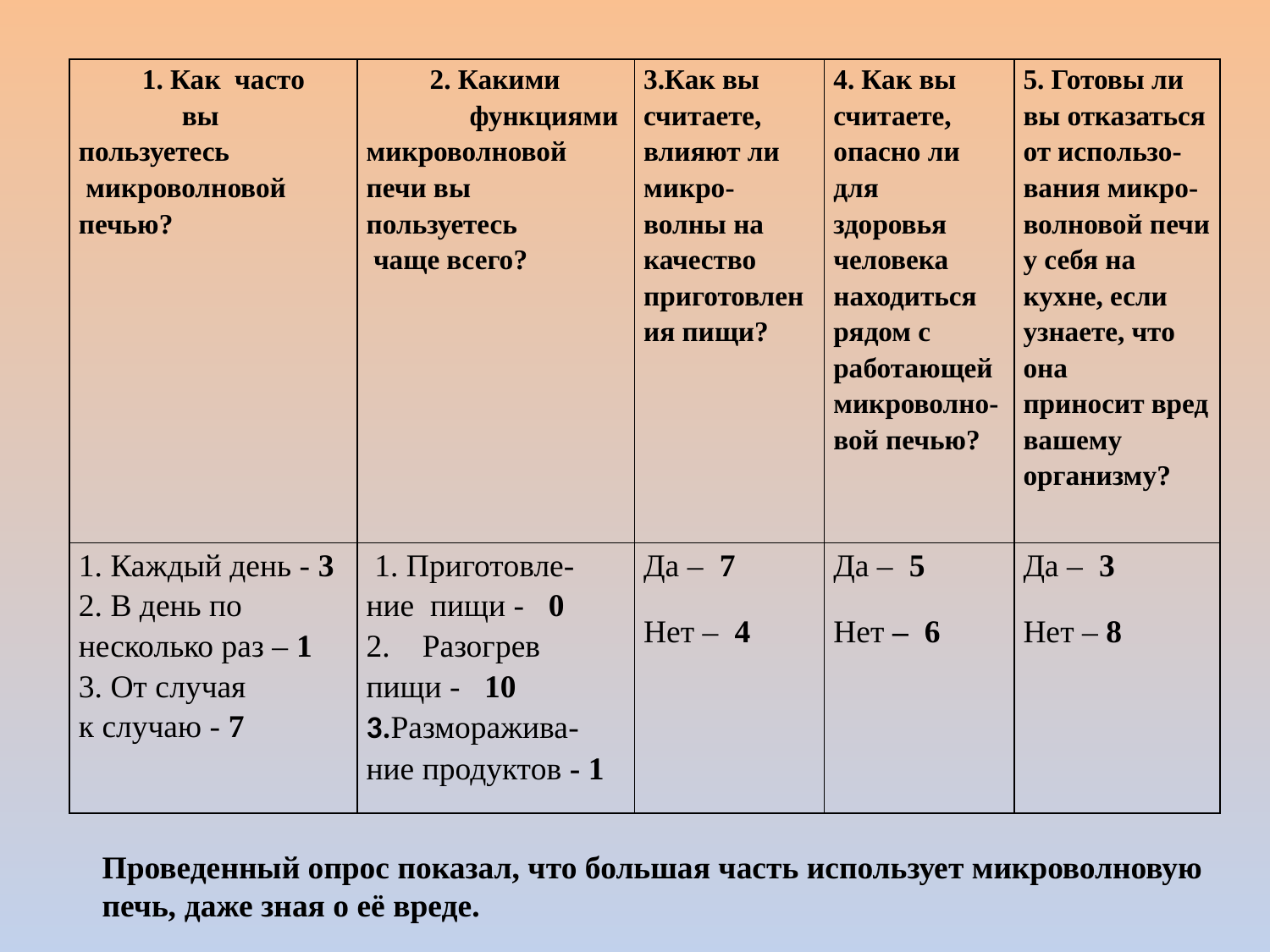

| 1. Как часто вы пользуетесь микроволновой печью? | 2. Какими функциями микроволновой печи вы пользуетесь чаще всего? | 3.Как вы считаете, влияют ли микро-волны на качество приготовления пищи? | 4. Как вы считаете, опасно ли для здоровья человека находиться рядом с работающей микроволно-вой печью? | 5. Готовы ли вы отказаться от использо-вания микро-волновой печи у себя на кухне, если узнаете, что она приносит вред вашему организму? |
| --- | --- | --- | --- | --- |
| 1. Каждый день - 3 2. В день по несколько раз – 1 3. От случая к случаю - 7 | 1. Приготовле- ние пищи - 0 2. Разогрев пищи - 10 3.Разморажива- ние продуктов - 1 | Да – 7 Нет – 4 | Да – 5 Нет – 6 | Да – 3 Нет – 8 |
Проведенный опрос показал, что большая часть использует микроволновую печь, даже зная о её вреде.